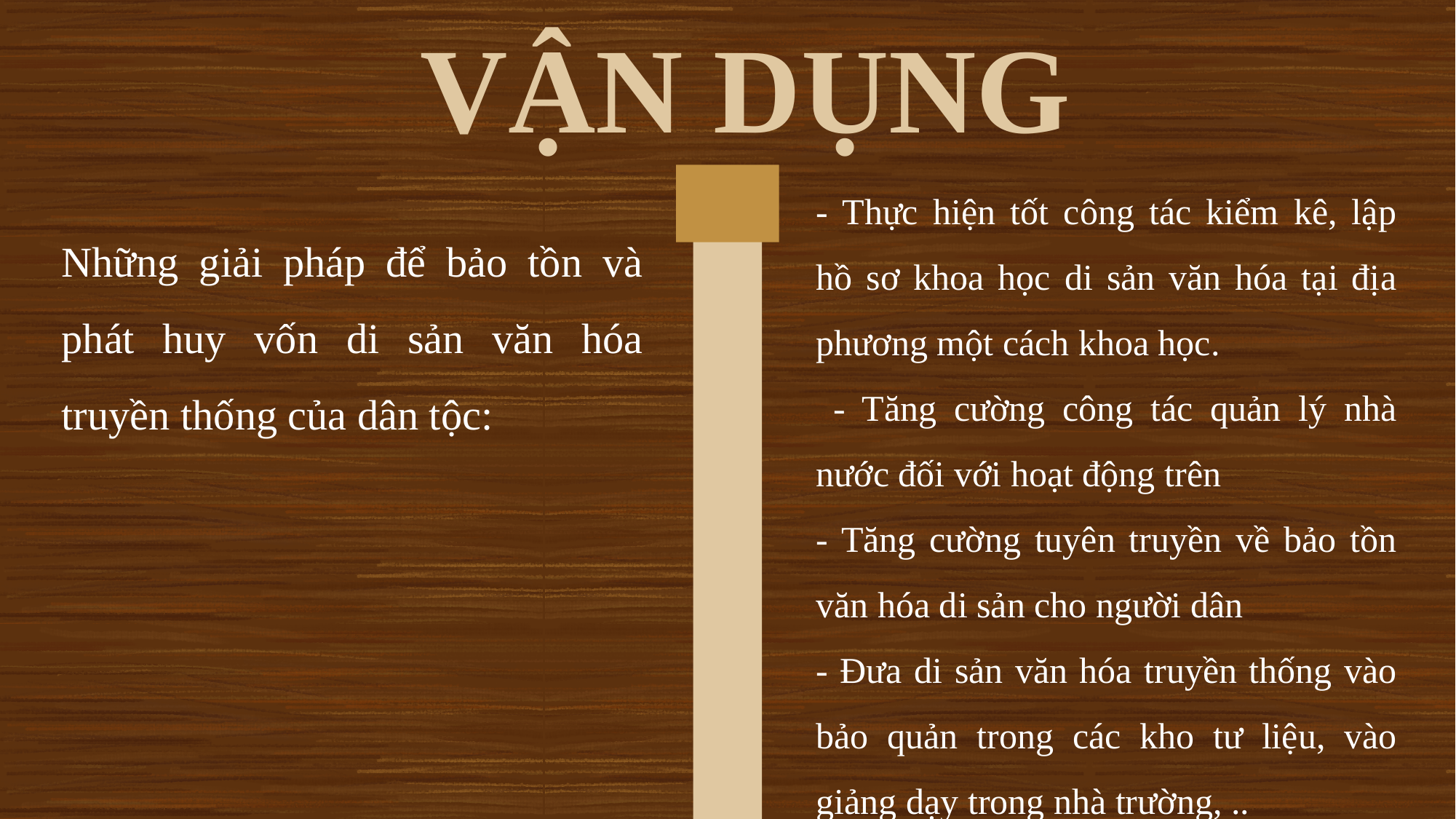

VẬN DỤNG
- Thực hiện tốt công tác kiểm kê, lập hồ sơ khoa học di sản văn hóa tại địa phương một cách khoa học.
 - Tăng cường công tác quản lý nhà nước đối với hoạt động trên
- Tăng cường tuyên truyền về bảo tồn văn hóa di sản cho người dân
- Đưa di sản văn hóa truyền thống vào bảo quản trong các kho tư liệu, vào giảng dạy trong nhà trường, ..

Những giải pháp để bảo tồn và phát huy vốn di sản văn hóa truyền thống của dân tộc: